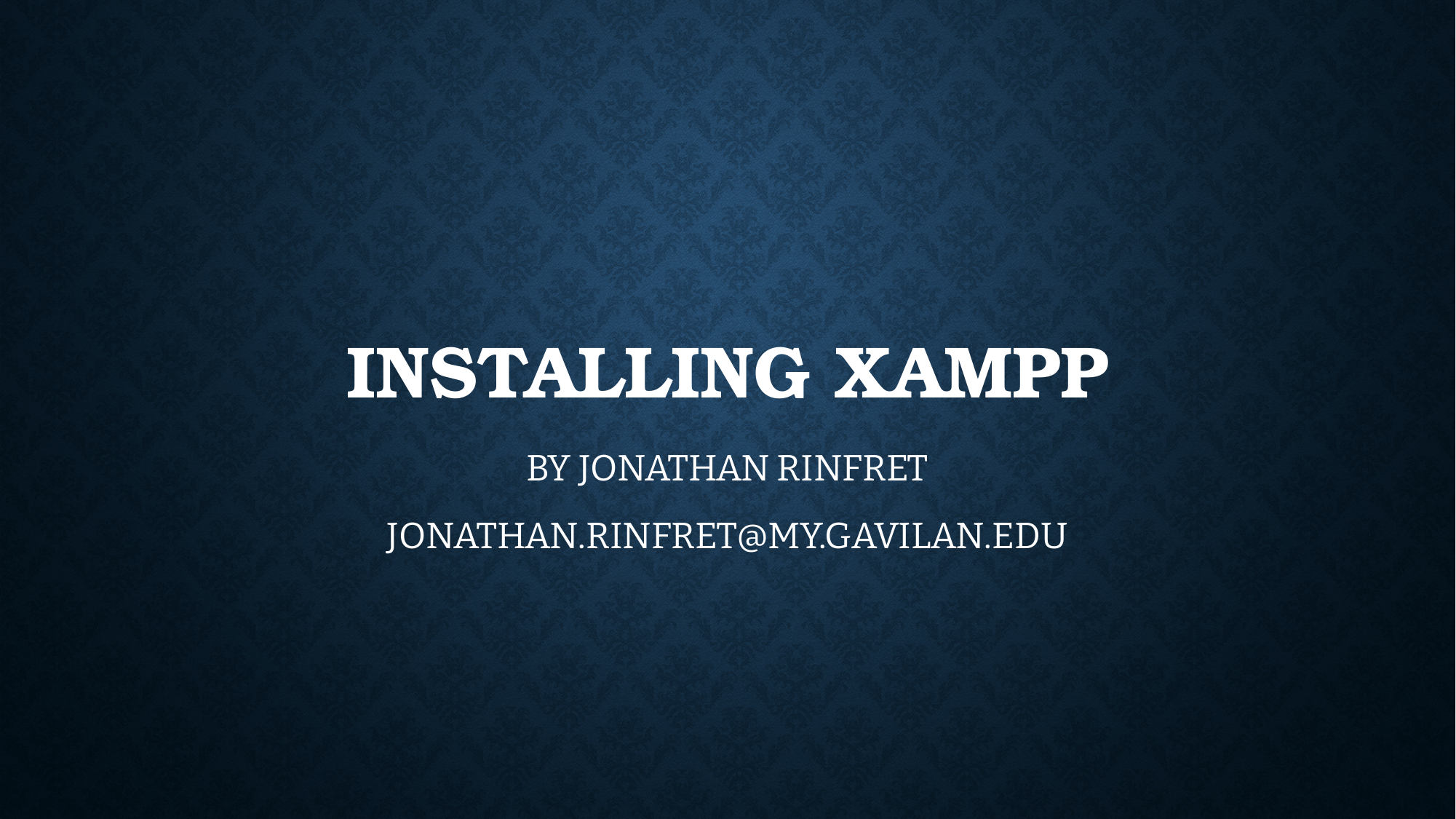

# INSTALLING XAMPP
BY JONATHAN RINFRET
JONATHAN.RINFRET@MY.GAVILAN.EDU